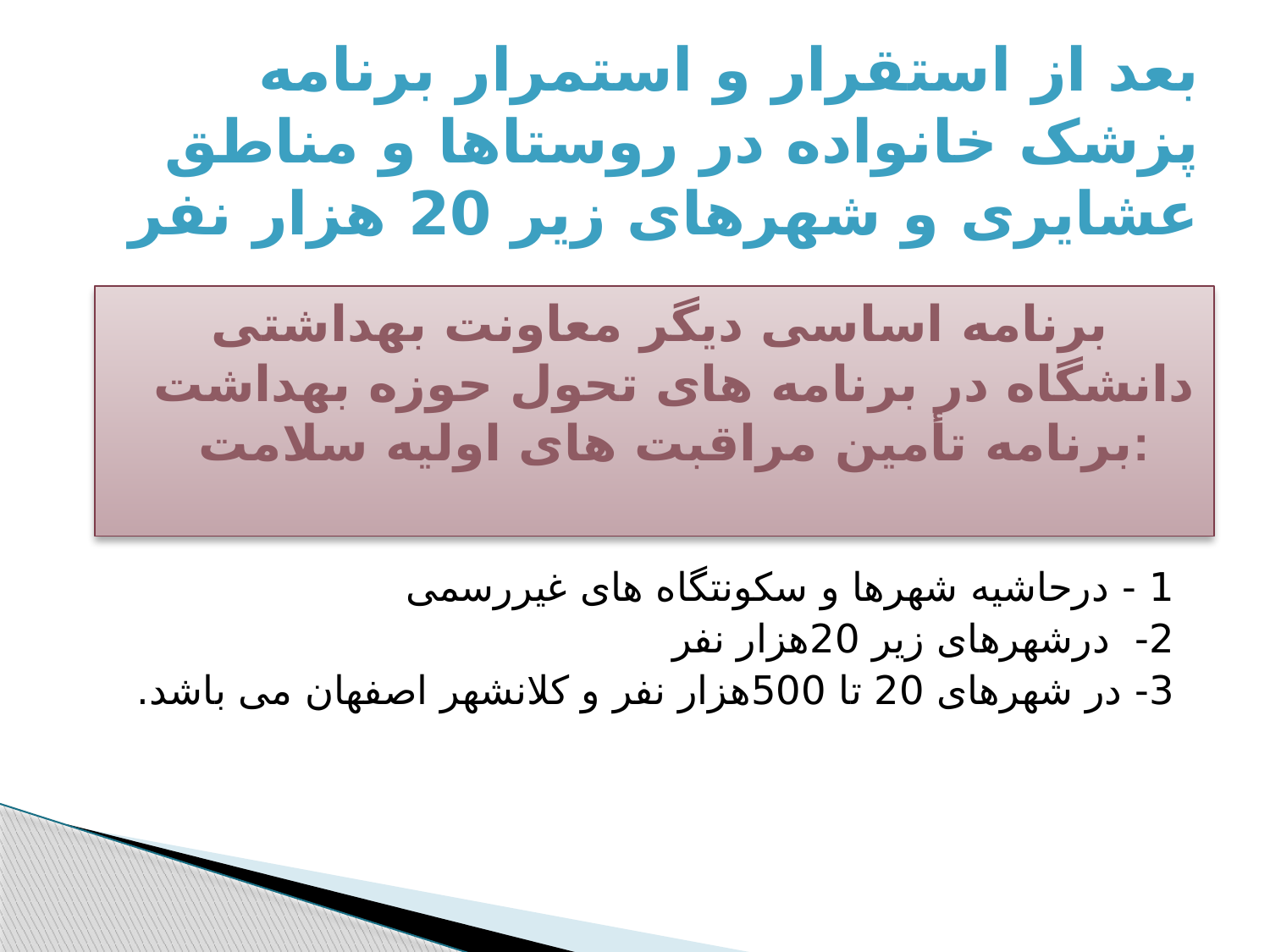

# بعد از استقرار و استمرار برنامه پزشک خانواده در روستاها و مناطق عشایری و شهرهای زیر 20 هزار نفر
برنامه اساسی دیگر معاونت بهداشتی دانشگاه در برنامه های تحول حوزه بهداشت برنامه تأمین مراقبت های اولیه سلامت:
1 - درحاشیه شهرها و سکونتگاه های غیررسمی
2-  درشهرهای زیر 20هزار نفر
3- در شهرهای 20 تا 500هزار نفر و کلانشهر اصفهان می باشد.